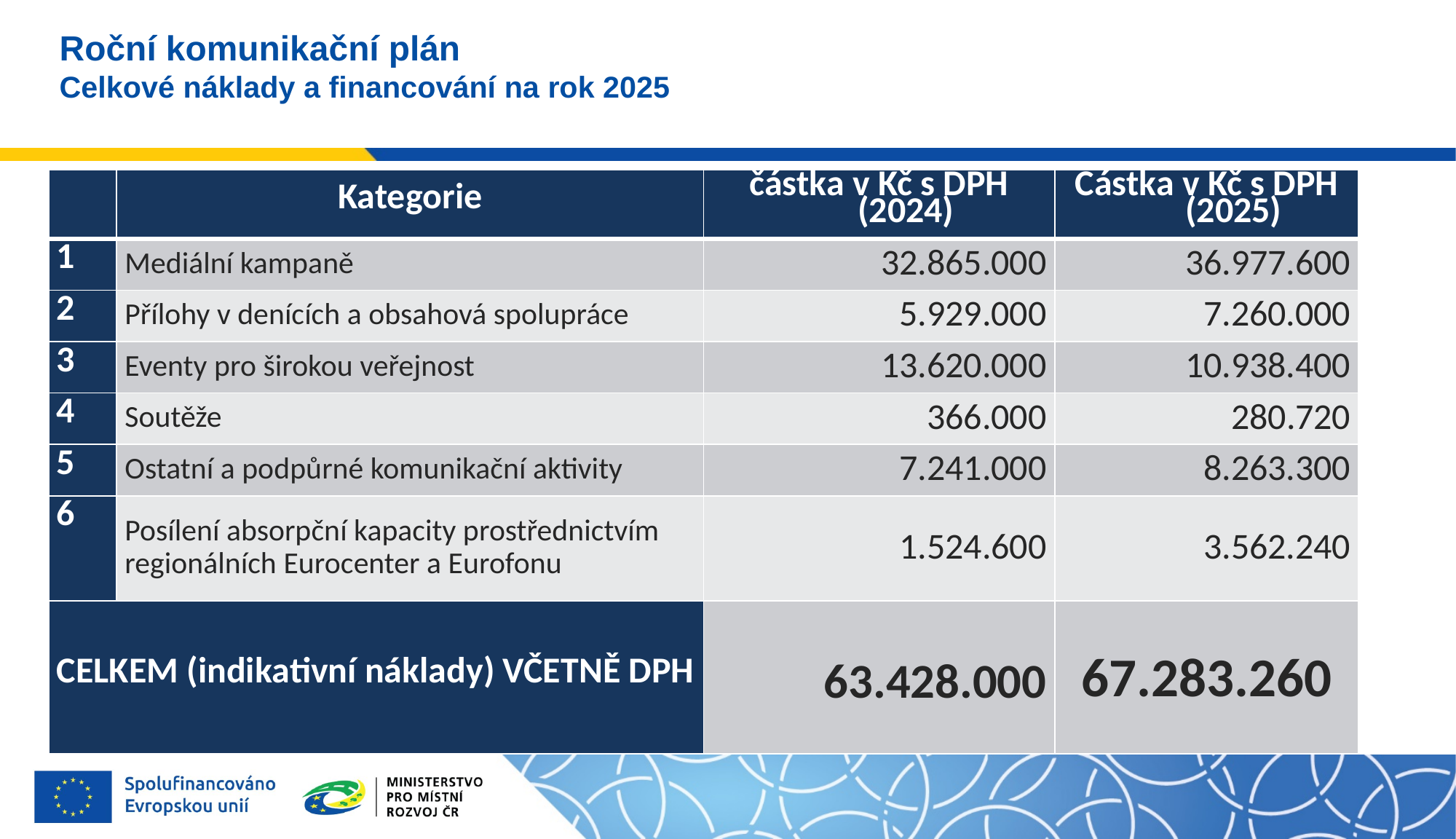

# Roční komunikační plán Celkové náklady a financování na rok 2025
|  | Kategorie | částka v Kč s DPH (2024) | Částka v Kč s DPH (2025) |
| --- | --- | --- | --- |
| 1 | Mediální kampaně | 32.865.000 | 36.977.600 |
| 2 | Přílohy v denících a obsahová spolupráce | 5.929.000 | 7.260.000 |
| 3 | Eventy pro širokou veřejnost | 13.620.000 | 10.938.400 |
| 4 | Soutěže | 366.000 | 280.720 |
| 5 | Ostatní a podpůrné komunikační aktivity | 7.241.000 | 8.263.300 |
| 6 | Posílení absorpční kapacity prostřednictvím regionálních Eurocenter a Eurofonu | 1.524.600 | 3.562.240 |
| CELKEM (indikativní náklady) VČETNĚ DPH |  | 63.428.000 | 67.283.260 |